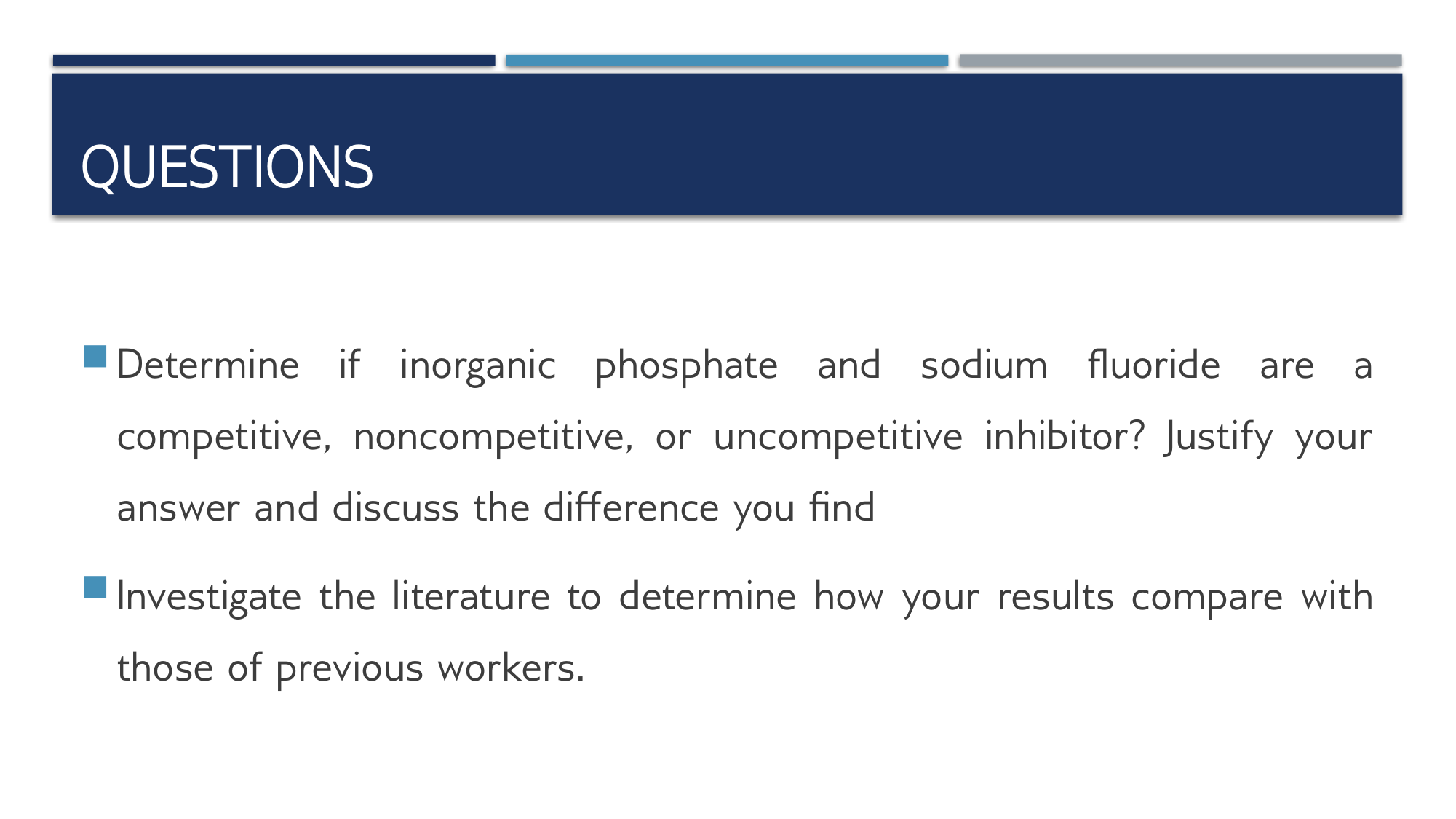

# Questions
Determine if inorganic phosphate and sodium fluoride are a competitive, noncompetitive, or uncompetitive inhibitor? Justify your answer and discuss the difference you find
Investigate the literature to determine how your results compare with those of previous workers.